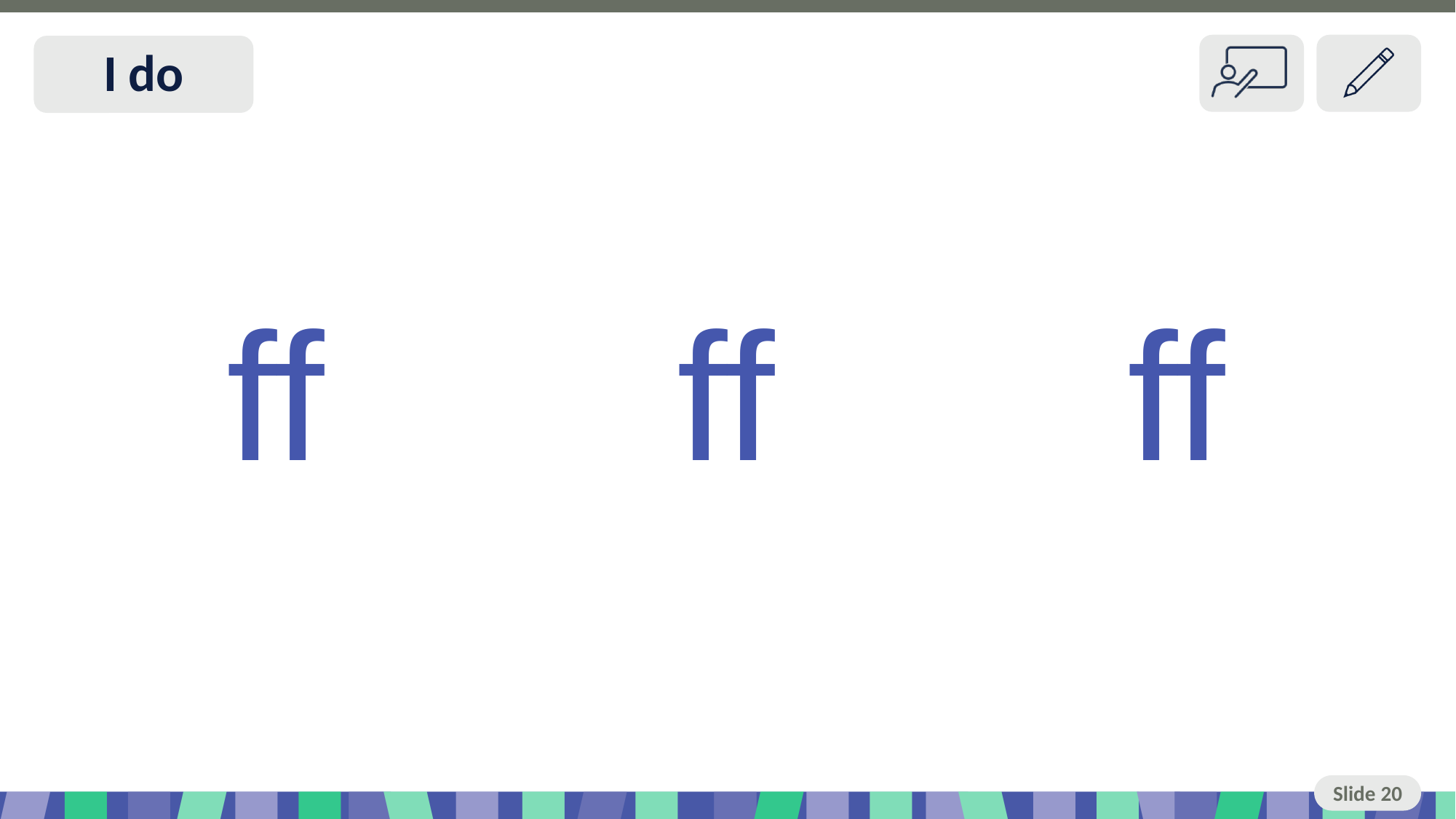

# Slide 20 I do
ff       ff       ff